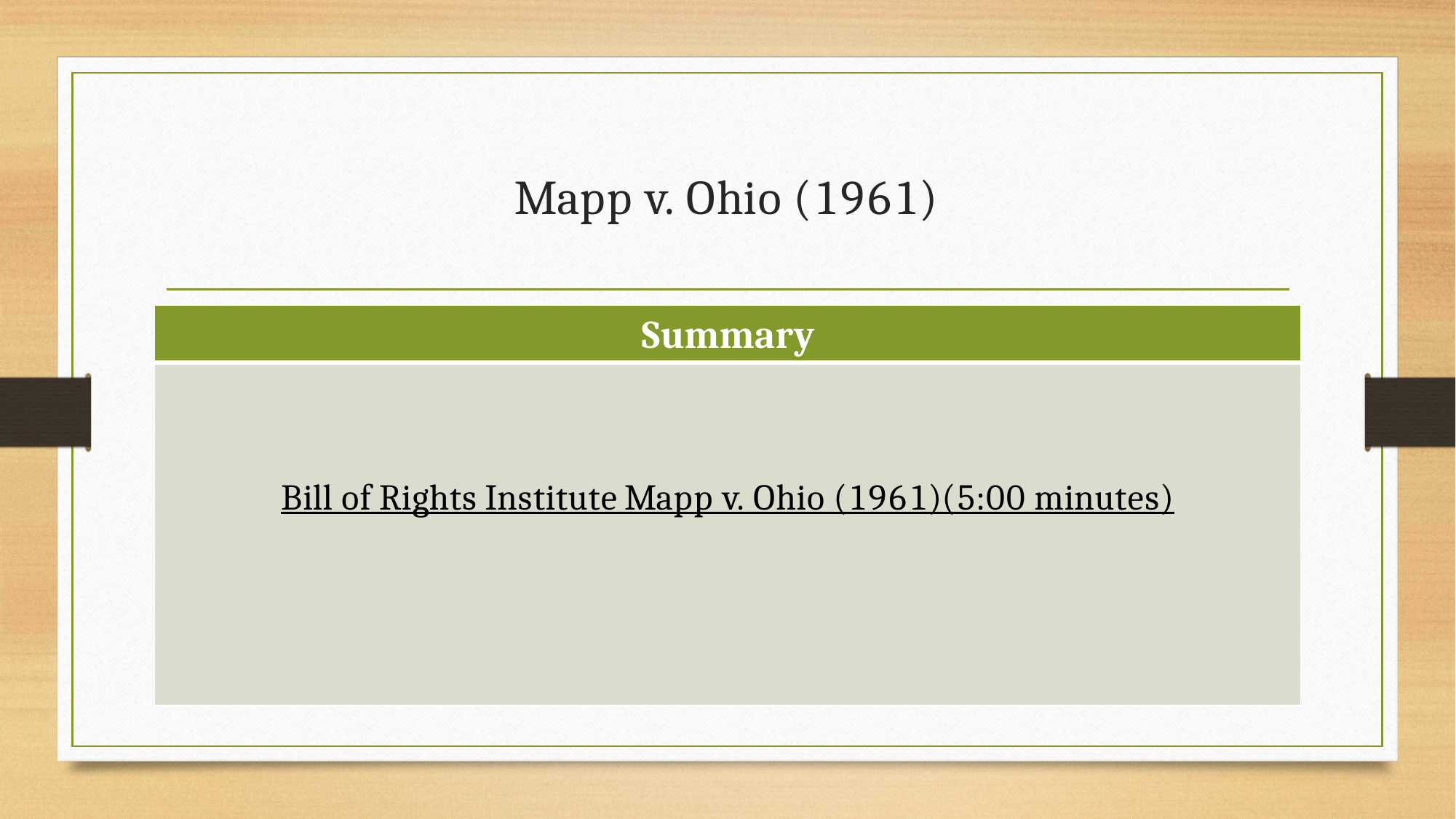

# Mapp v. Ohio (1961)
| Summary |
| --- |
| Bill of Rights Institute Mapp v. Ohio (1961)(5:00 minutes) |